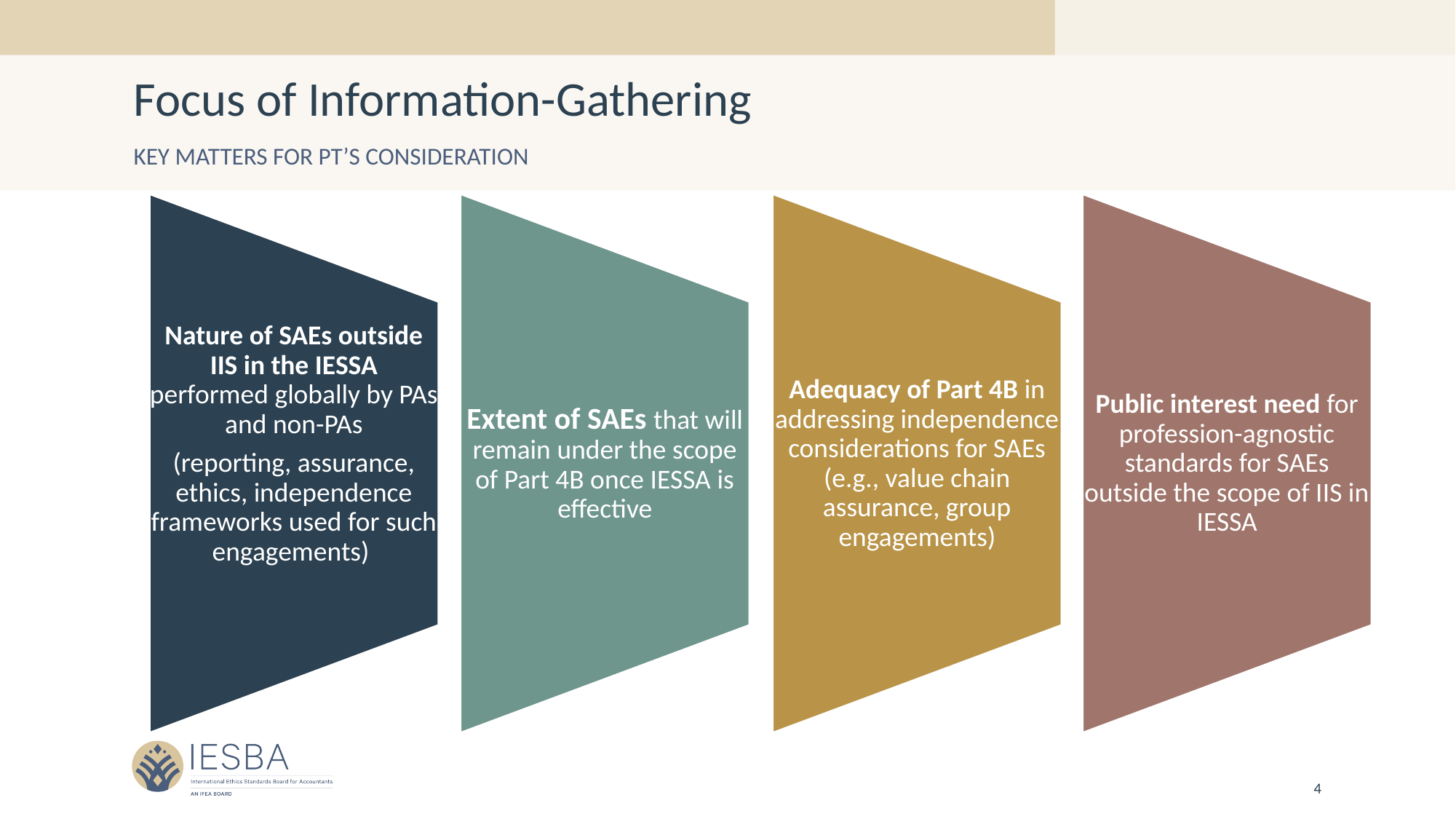

# Focus of Information-Gathering
Key Matters for PT’s Consideration
Nature of SAEs outside IIS in the IESSA performed globally by PAs and non-PAs
(reporting, assurance, ethics, independence frameworks used for such engagements)

Extent of SAEs that will remain under the scope of Part 4B once IESSA is effective
Adequacy of Part 4B in addressing independence considerations for SAEs (e.g., value chain assurance, group engagements)
Public interest need for profession-agnostic standards for SAEs outside the scope of IIS in IESSA
4